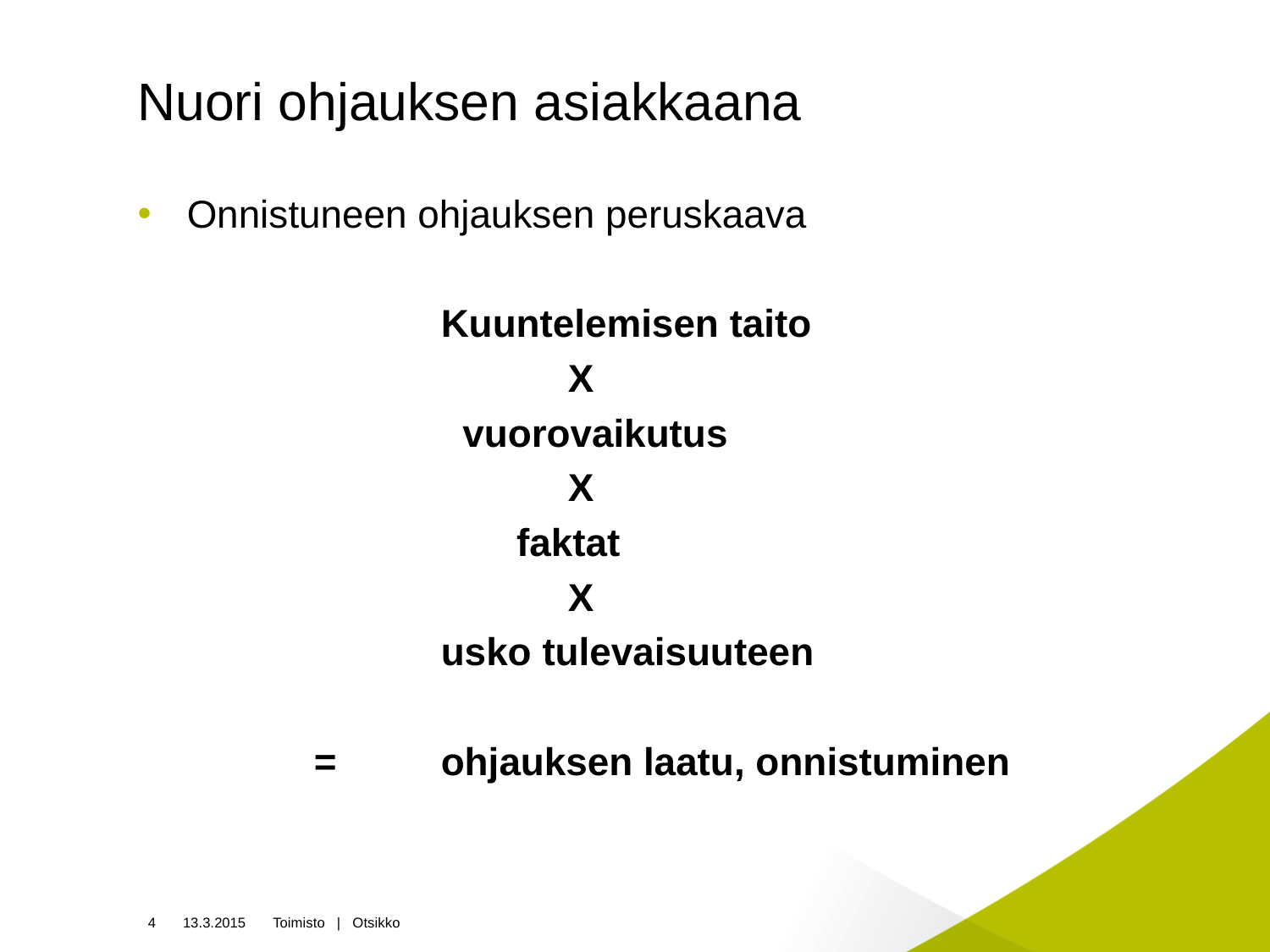

# Nuori ohjauksen asiakkaana
Onnistuneen ohjauksen peruskaava

			Kuuntelemisen taito
				X
			  vuorovaikutus
				X
			       faktat
				X
			usko tulevaisuuteen

		=	ohjauksen laatu, onnistuminen

4
13.3.2015
Toimisto   |   Otsikko